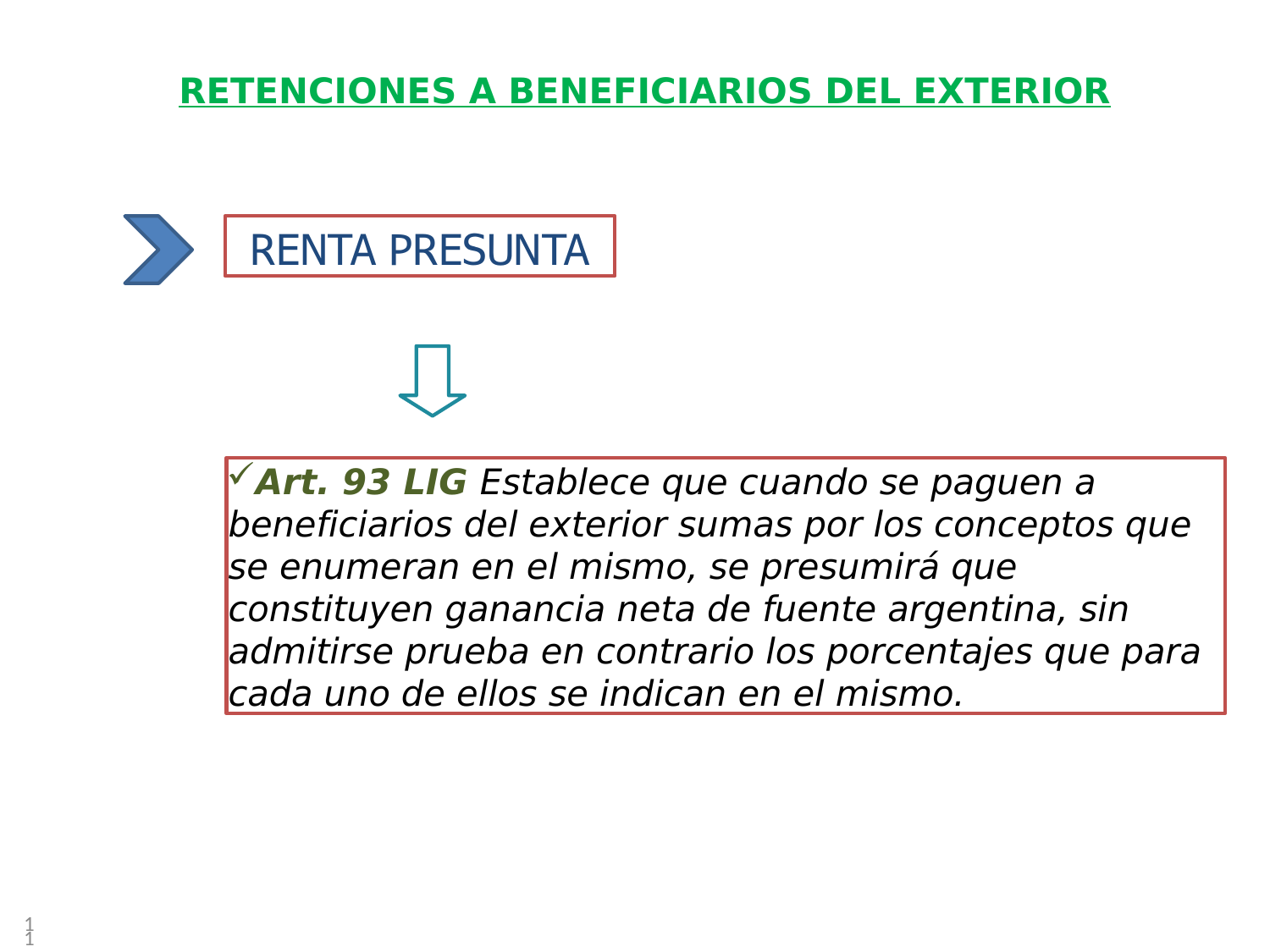

# Retenciones a beneficiarios del exterior

RENTA PRESUNTA

Art. 93 LIG Establece que cuando se paguen a beneficiarios del exterior sumas por los conceptos que se enumeran en el mismo, se presumirá que constituyen ganancia neta de fuente argentina, sin admitirse prueba en contrario los porcentajes que para cada uno de ellos se indican en el mismo.
11